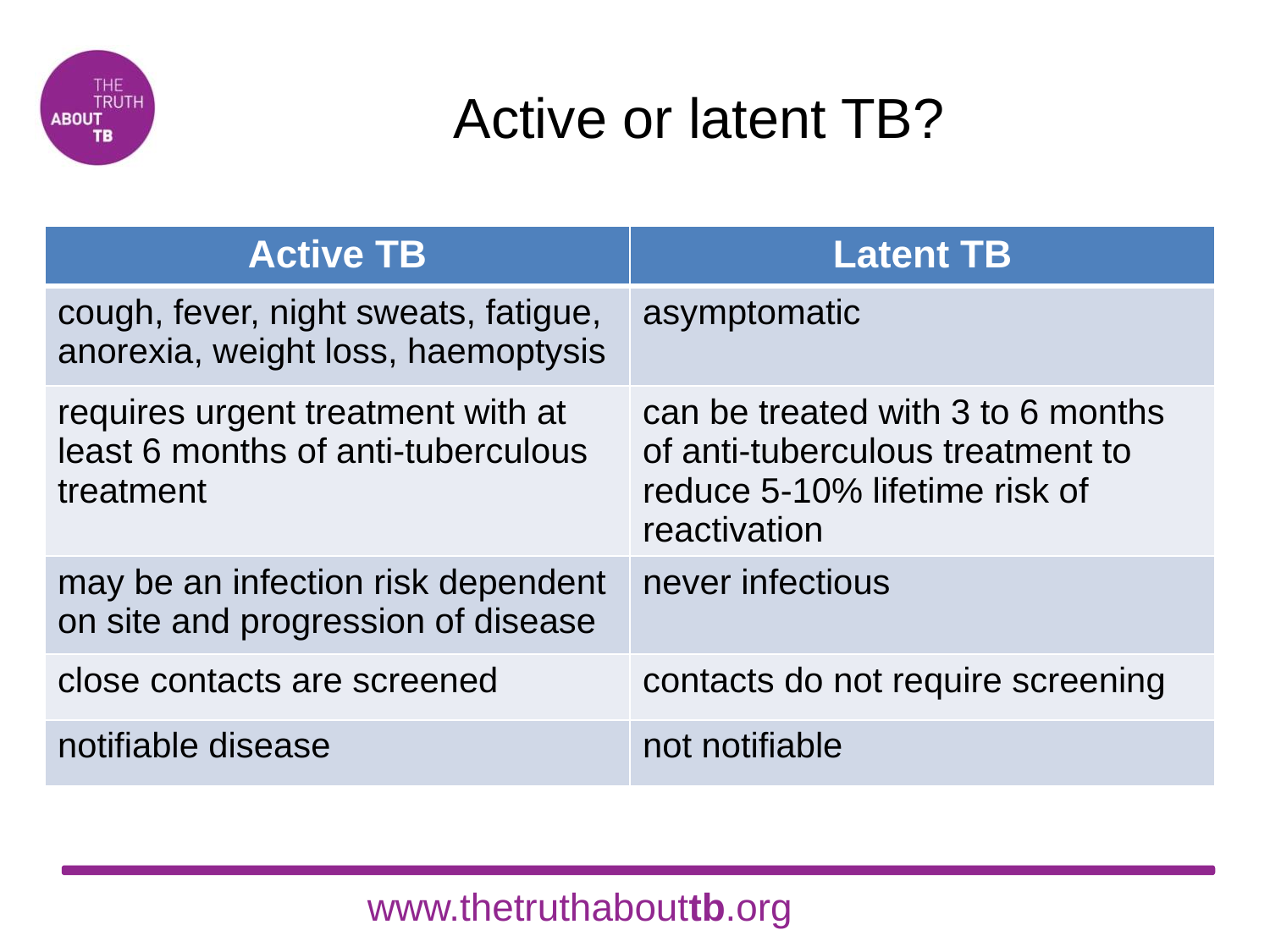

Active or latent TB?
| Active TB | Latent TB |
| --- | --- |
| cough, fever, night sweats, fatigue, anorexia, weight loss, haemoptysis | asymptomatic |
| requires urgent treatment with at least 6 months of anti-tuberculous treatment | can be treated with 3 to 6 months of anti-tuberculous treatment to reduce 5-10% lifetime risk of reactivation |
| may be an infection risk dependent on site and progression of disease | never infectious |
| close contacts are screened | contacts do not require screening |
| notifiable disease | not notifiable |